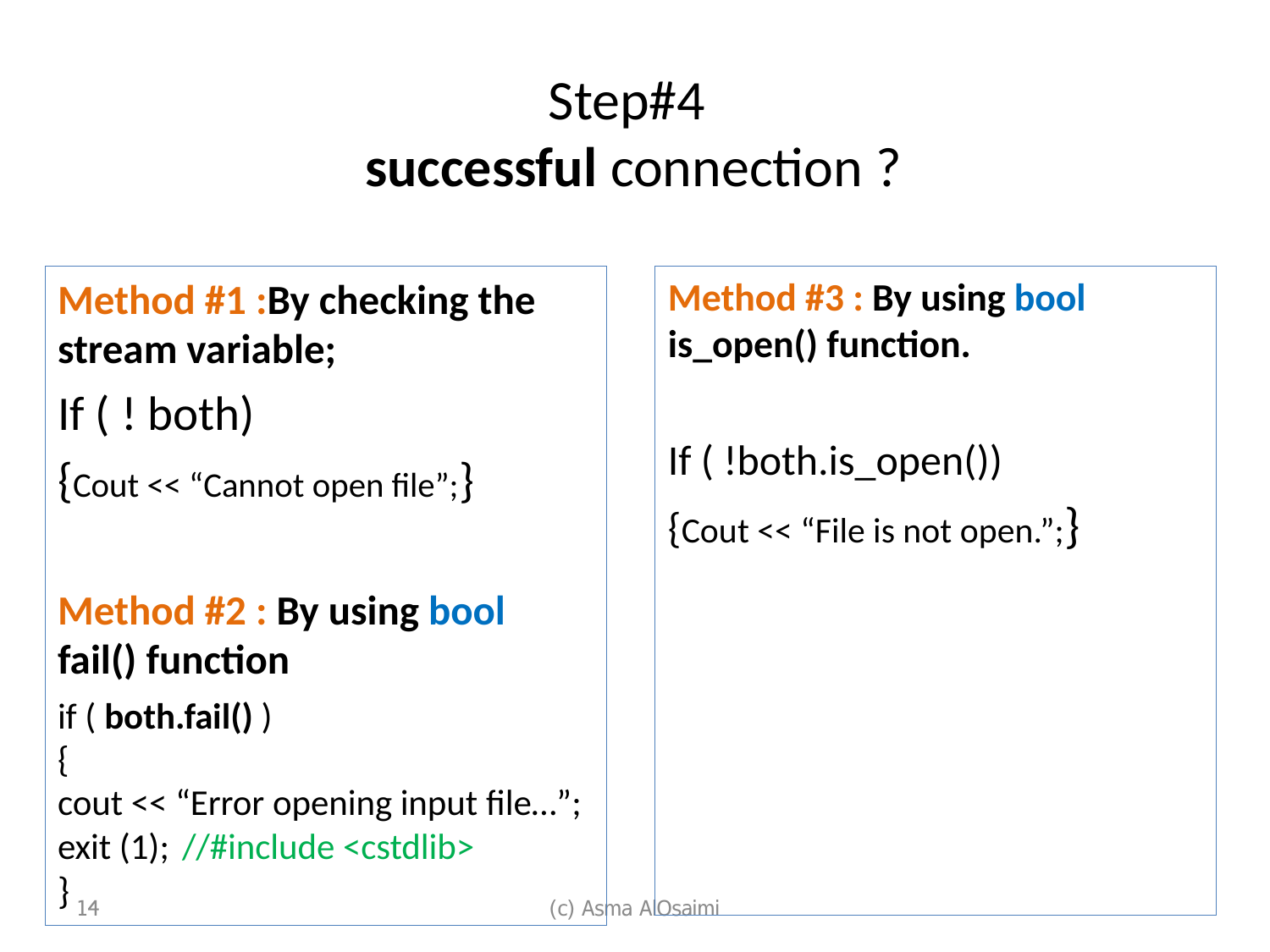

# Step#4 successful connection ?
Method #1 :By checking the stream variable;
If ( ! both)
{Cout << “Cannot open file”;}

Method #2 : By using bool fail() function
if ( both.fail() )
{
cout << “Error opening input file…”;
exit (1);		//#include <cstdlib>
}
Method #3 : By using bool is_open() function.

If ( !both.is_open())
{Cout << “File is not open.”;}

14
(c) Asma AlOsaimi